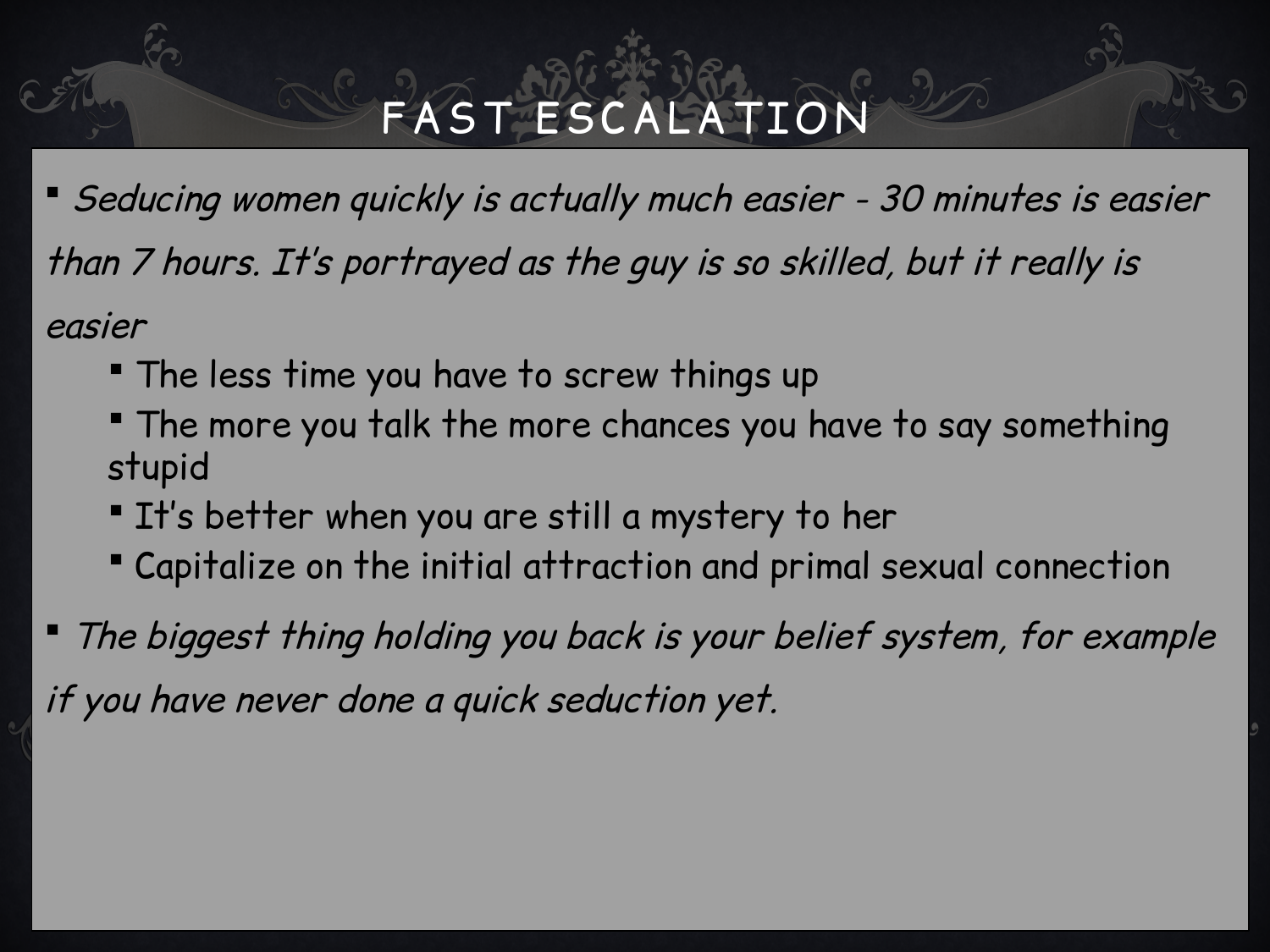

# Fast Escalation
 Seducing women quickly is actually much easier - 30 minutes is easier than 7 hours. It’s portrayed as the guy is so skilled, but it really is easier
 The less time you have to screw things up
 The more you talk the more chances you have to say something stupid
 It’s better when you are still a mystery to her
 Capitalize on the initial attraction and primal sexual connection
 The biggest thing holding you back is your belief system, for example if you have never done a quick seduction yet.